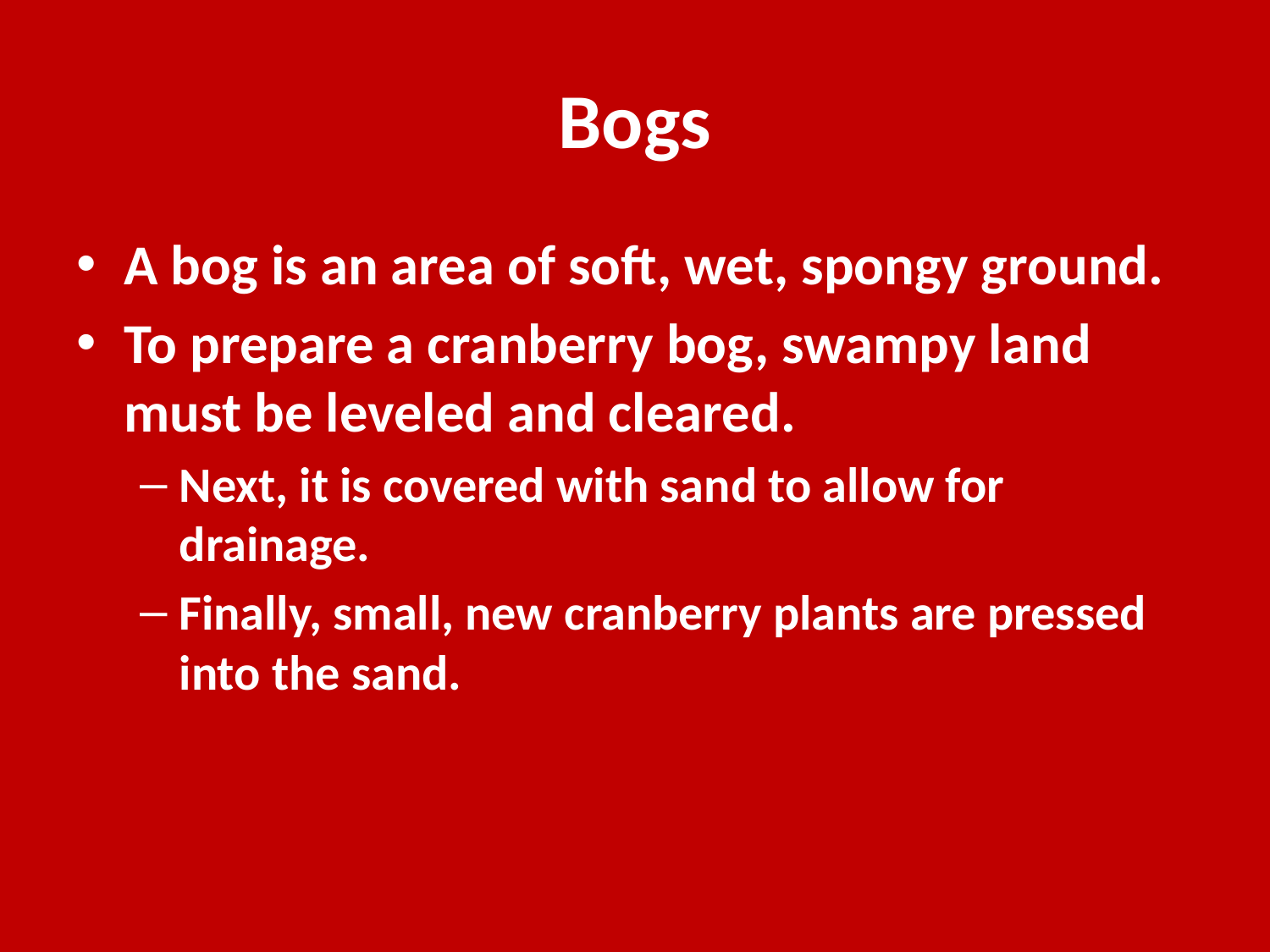

# Bogs
A bog is an area of soft, wet, spongy ground.
To prepare a cranberry bog, swampy land must be leveled and cleared.
Next, it is covered with sand to allow for drainage.
Finally, small, new cranberry plants are pressed into the sand.